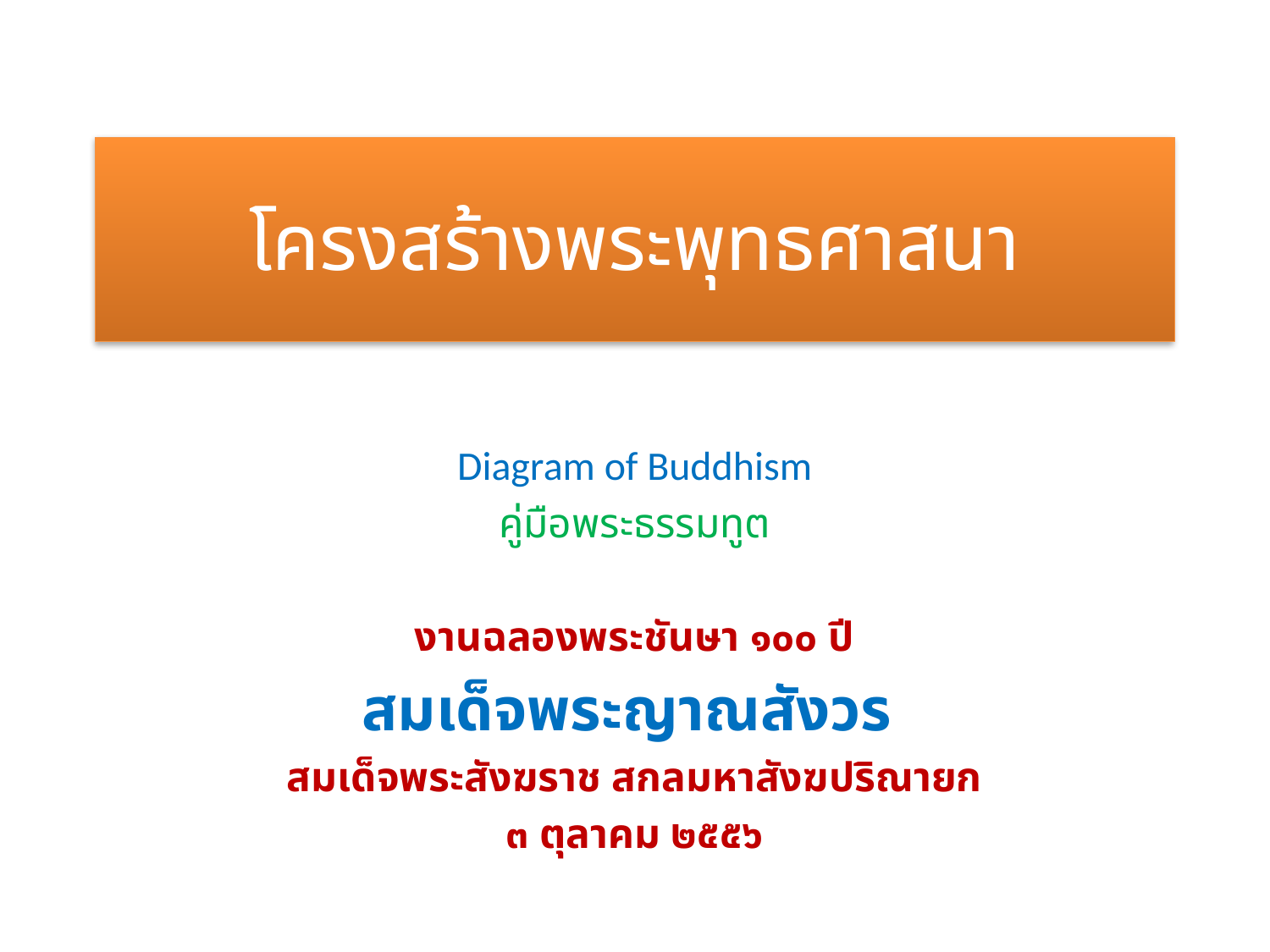

# โครงสร้างพระพุทธศาสนา
Diagram of Buddhism
คู่มือพระธรรมทูต

งานฉลองพระชันษา ๑๐๐ ปี
สมเด็จพระญาณสังวร
สมเด็จพระสังฆราช สกลมหาสังฆปริณายก
๓ ตุลาคม ๒๕๕๖